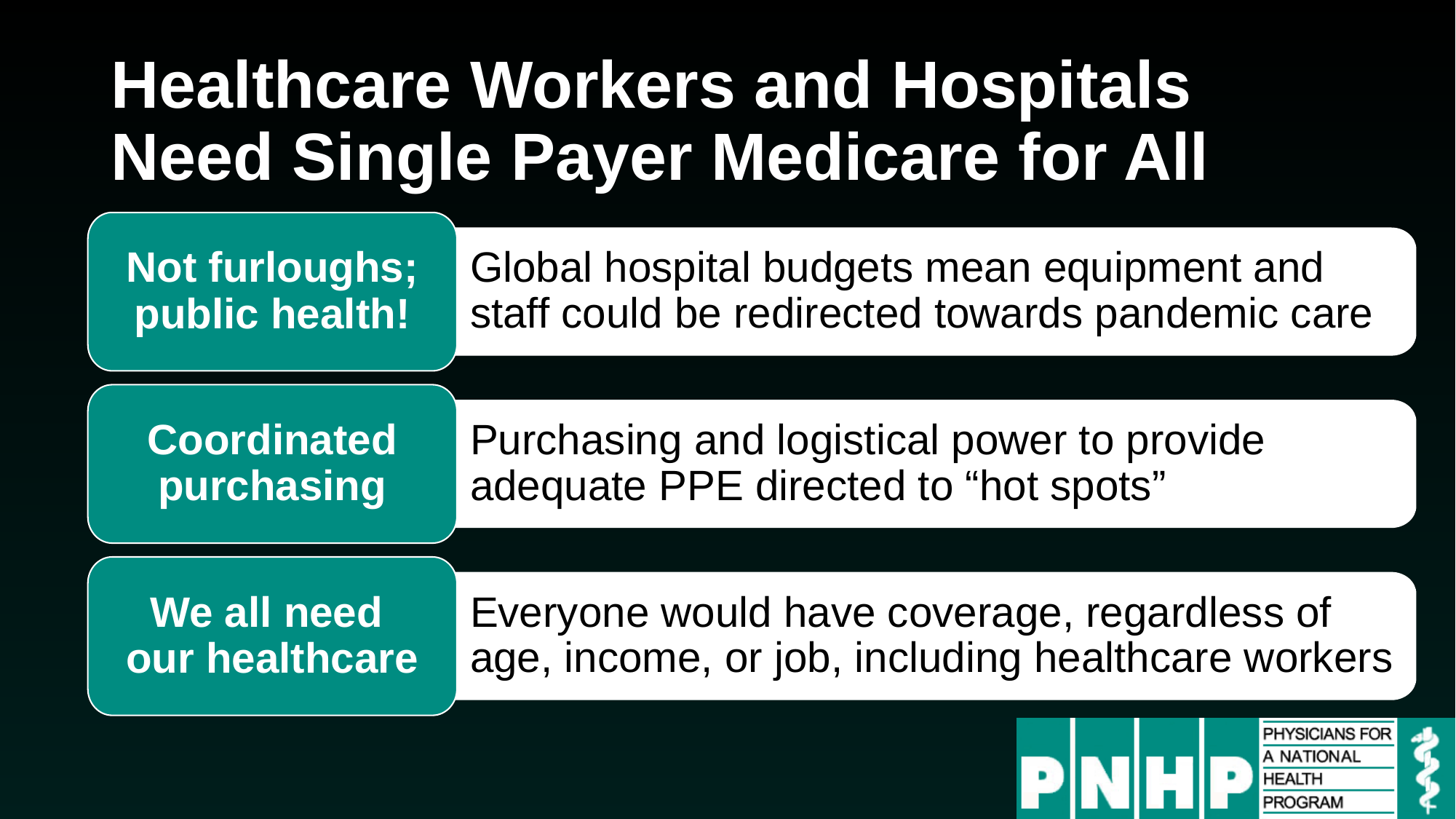

# Healthcare Workers and Hospitals Need Single Payer Medicare for All
Not furloughs; public health!
Global hospital budgets mean equipment and staff could be redirected towards pandemic care
Coordinated purchasing
Purchasing and logistical power to provide adequate PPE directed to “hot spots”
We all need
our healthcare
Everyone would have coverage, regardless of age, income, or job, including healthcare workers